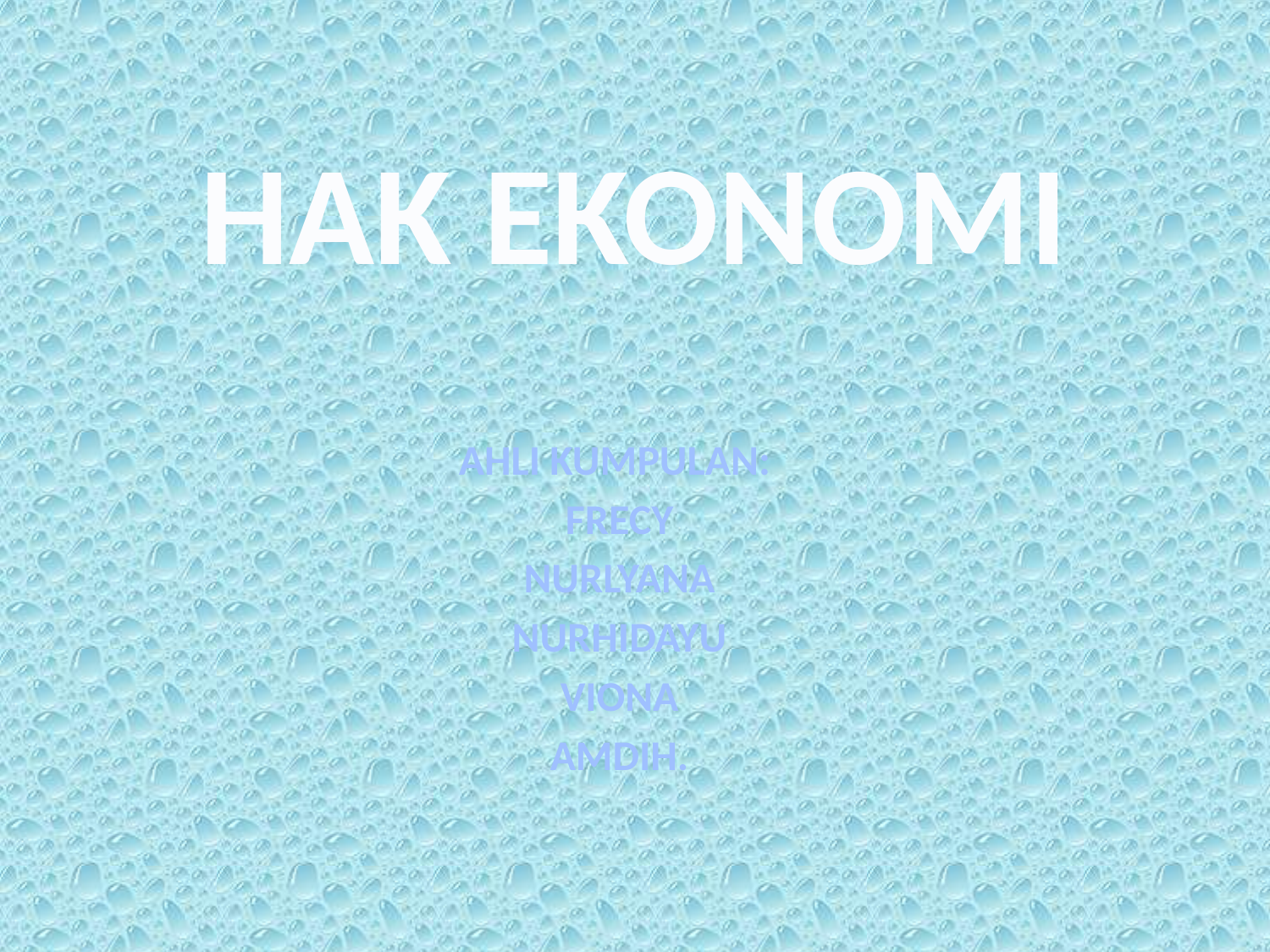

# HAK EKONOMI
AHLI KUMPULAN:
FRECY
NURLYANA
NURHIDAYU
VIONA
AMDIH.